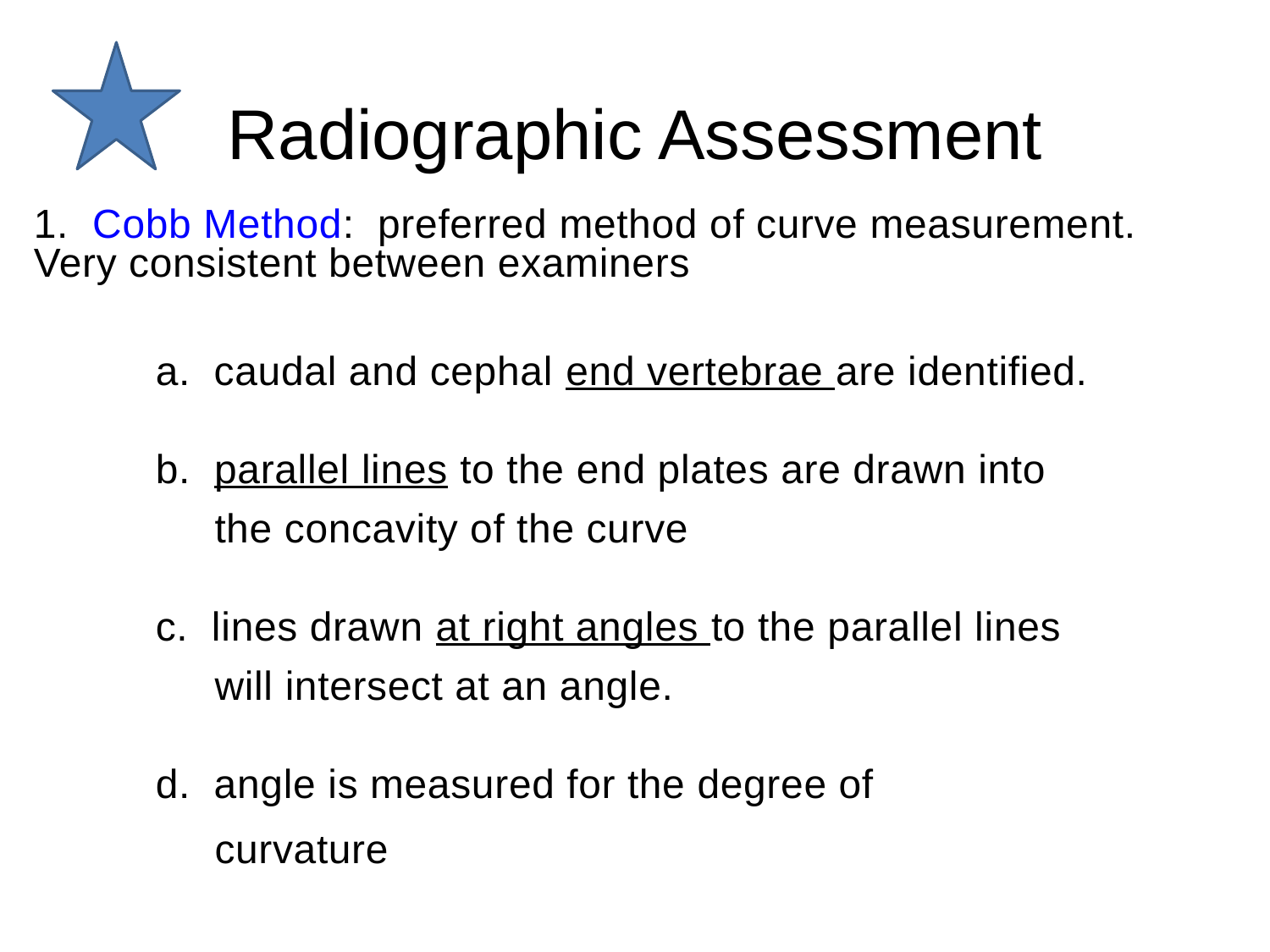

# Radiographic Assessment

1.  Cobb Method:  preferred method of curve measurement.  Very consistent between examiners
	a.  caudal and cephal end vertebrae are identified.
	b.  parallel lines to the end plates are drawn into
	     the concavity of the curve
	c.  lines drawn at right angles to the parallel lines
	     will intersect at an angle.
	d.  angle is measured for the degree of
	     curvature